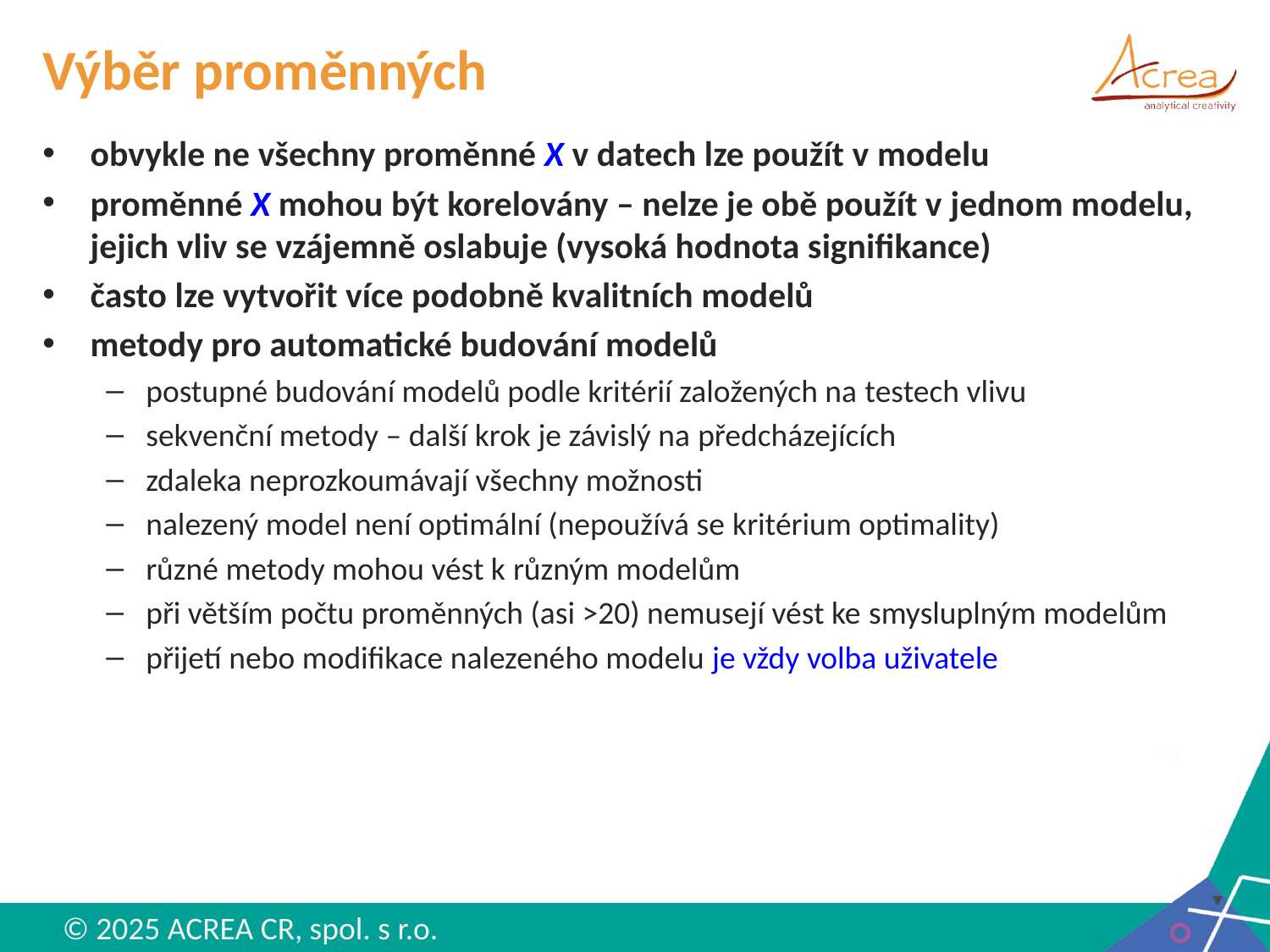

# Výběr proměnných
obvykle ne všechny proměnné X v datech lze použít v modelu
proměnné X mohou být korelovány – nelze je obě použít v jednom modelu, jejich vliv se vzájemně oslabuje (vysoká hodnota signifikance)
často lze vytvořit více podobně kvalitních modelů
metody pro automatické budování modelů
postupné budování modelů podle kritérií založených na testech vlivu
sekvenční metody – další krok je závislý na předcházejících
zdaleka neprozkoumávají všechny možnosti
nalezený model není optimální (nepoužívá se kritérium optimality)
různé metody mohou vést k různým modelům
při větším počtu proměnných (asi >20) nemusejí vést ke smysluplným modelům
přijetí nebo modifikace nalezeného modelu je vždy volba uživatele